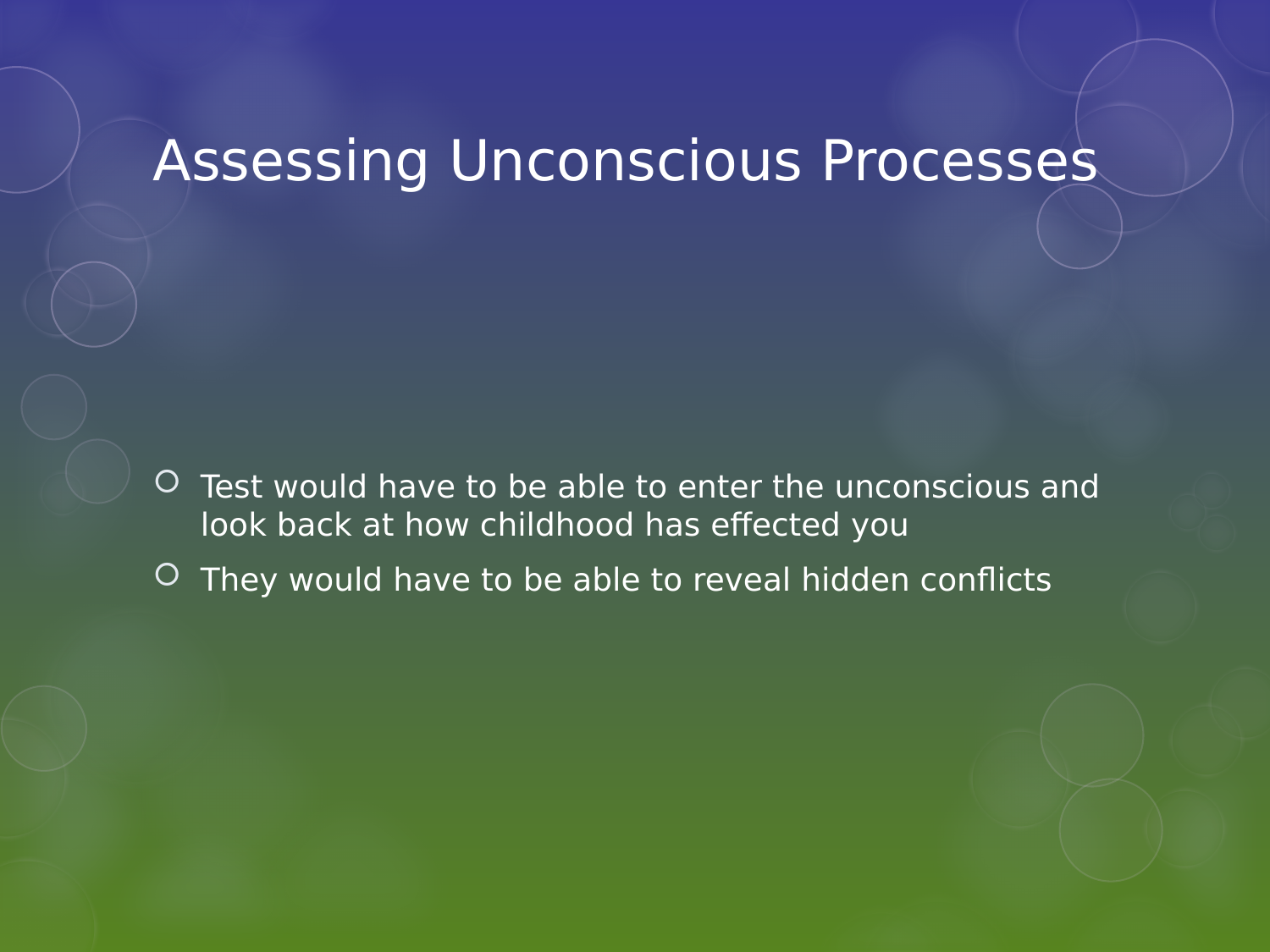

# Assessing Unconscious Processes
Test would have to be able to enter the unconscious and look back at how childhood has effected you
They would have to be able to reveal hidden conflicts